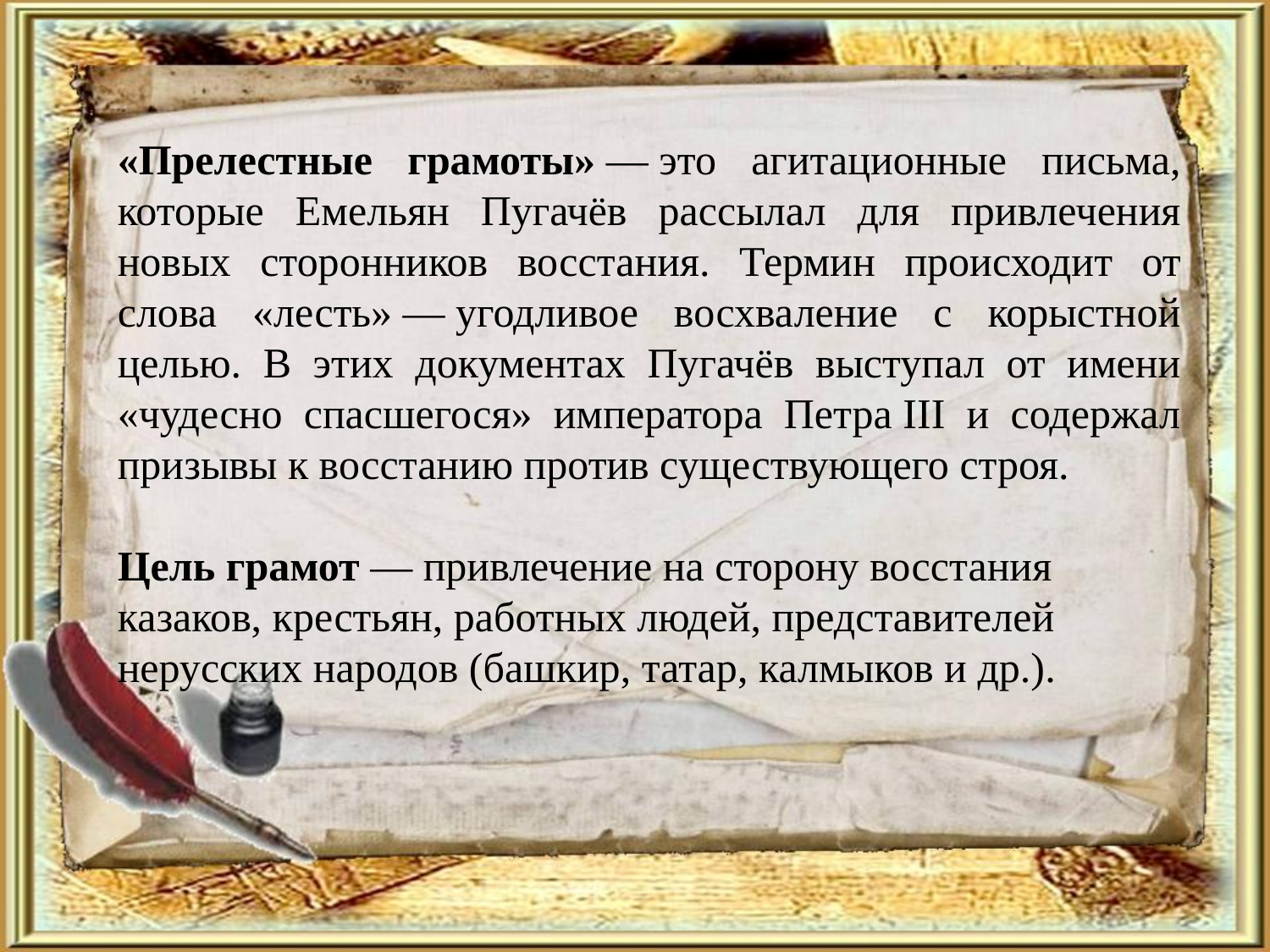

«Прелестные грамоты» — это агитационные письма, которые Емельян Пугачёв рассылал для привлечения новых сторонников восстания. Термин происходит от слова «лесть» — угодливое восхваление с корыстной целью. В этих документах Пугачёв выступал от имени «чудесно спасшегося» императора Петра III и содержал призывы к восстанию против существующего строя.

Цель грамот — привлечение на сторону восстания казаков, крестьян, работных людей, представителей нерусских народов (башкир, татар, калмыков и др.).